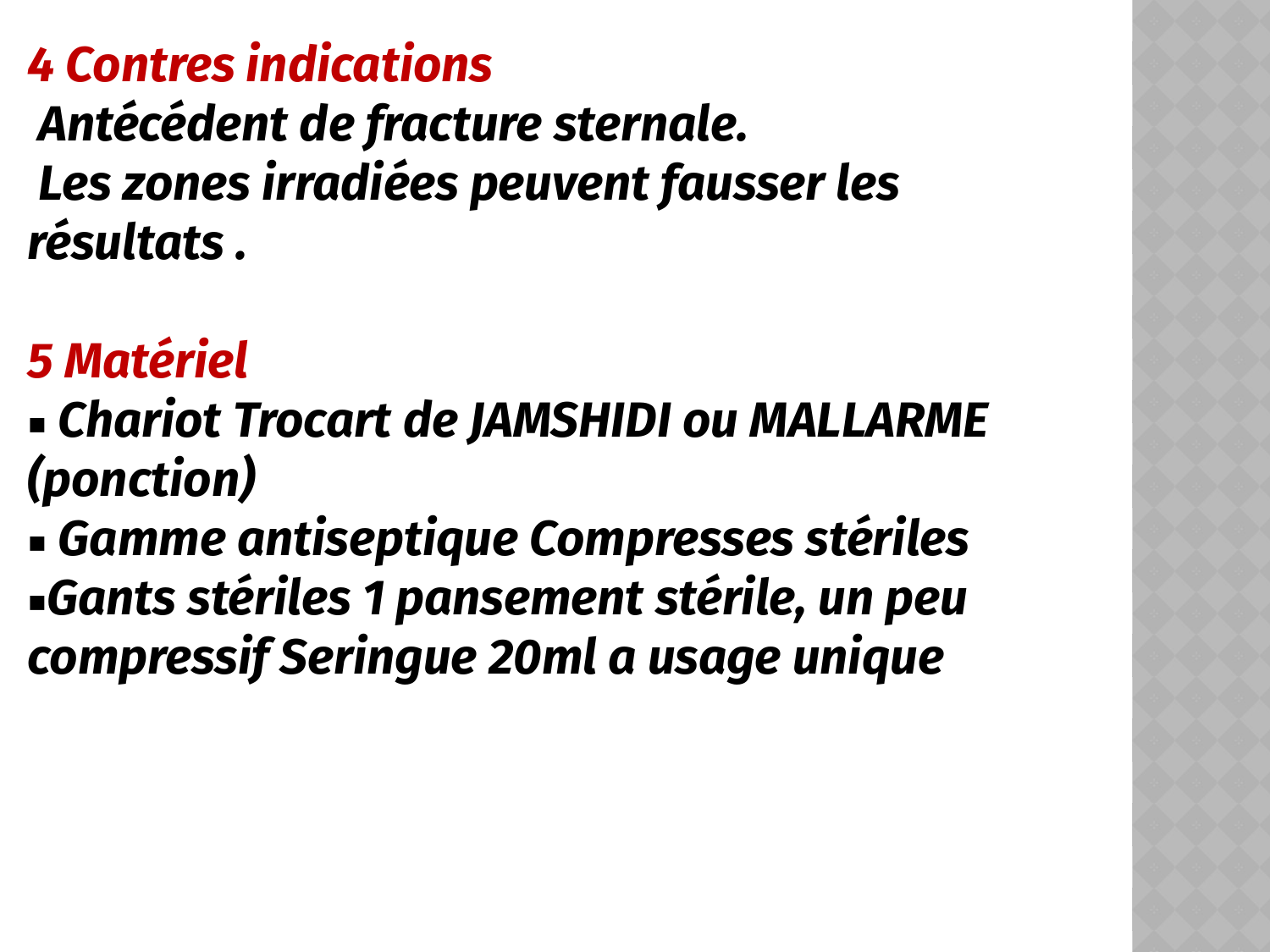

4 Contres indications
 Antécédent de fracture sternale.
 Les zones irradiées peuvent fausser les résultats .

5 Matériel
 Chariot Trocart de JAMSHIDI ou MALLARME (ponction)
 Gamme antiseptique Compresses stériles
Gants stériles 1 pansement stérile, un peu compressif Seringue 20ml a usage unique